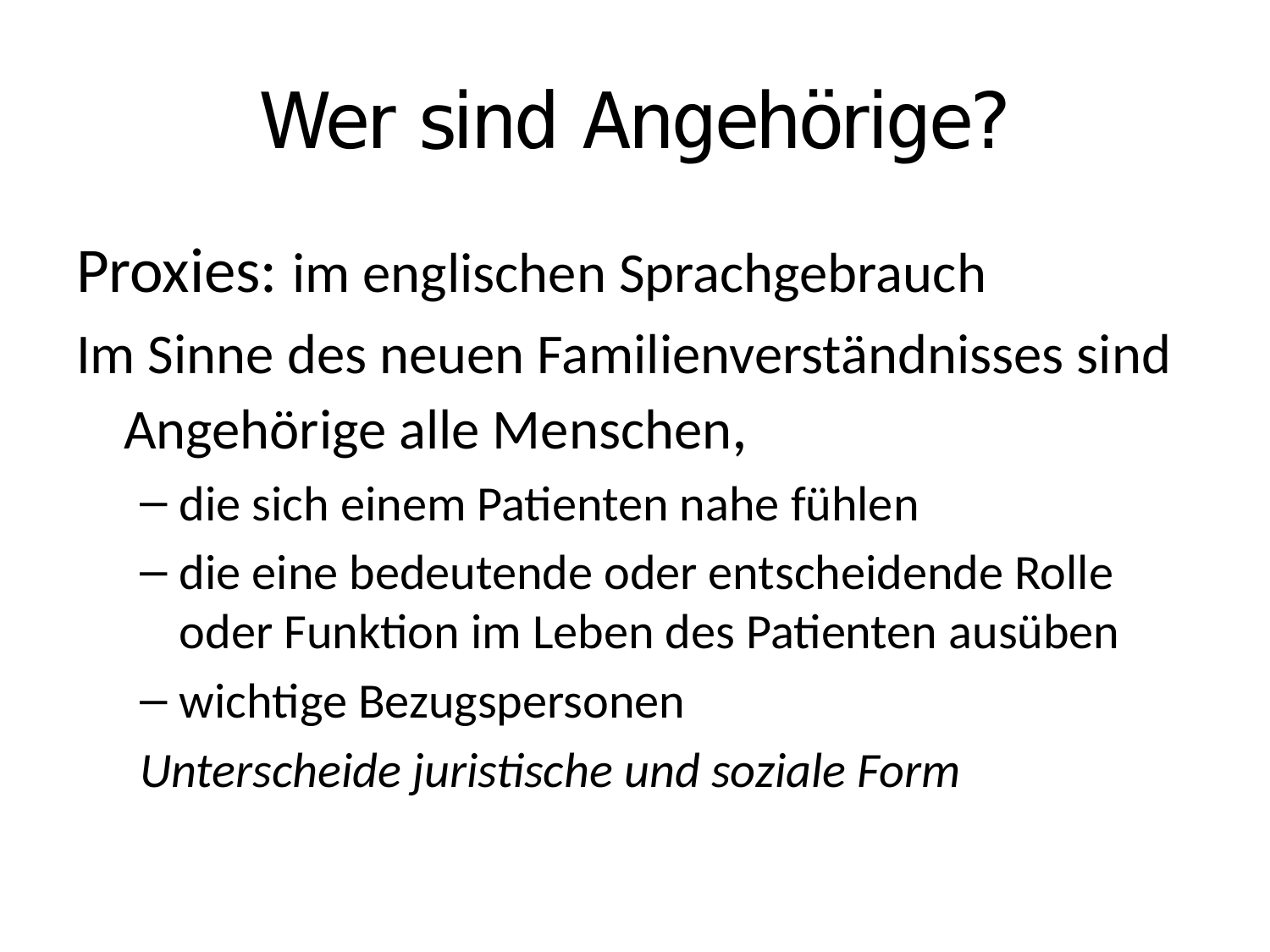

# Wer sind Angehörige?
Proxies: im englischen Sprachgebrauch
Im Sinne des neuen Familienverständnisses sind Angehörige alle Menschen,
die sich einem Patienten nahe fühlen
die eine bedeutende oder entscheidende Rolle oder Funktion im Leben des Patienten ausüben
wichtige Bezugspersonen
Unterscheide juristische und soziale Form